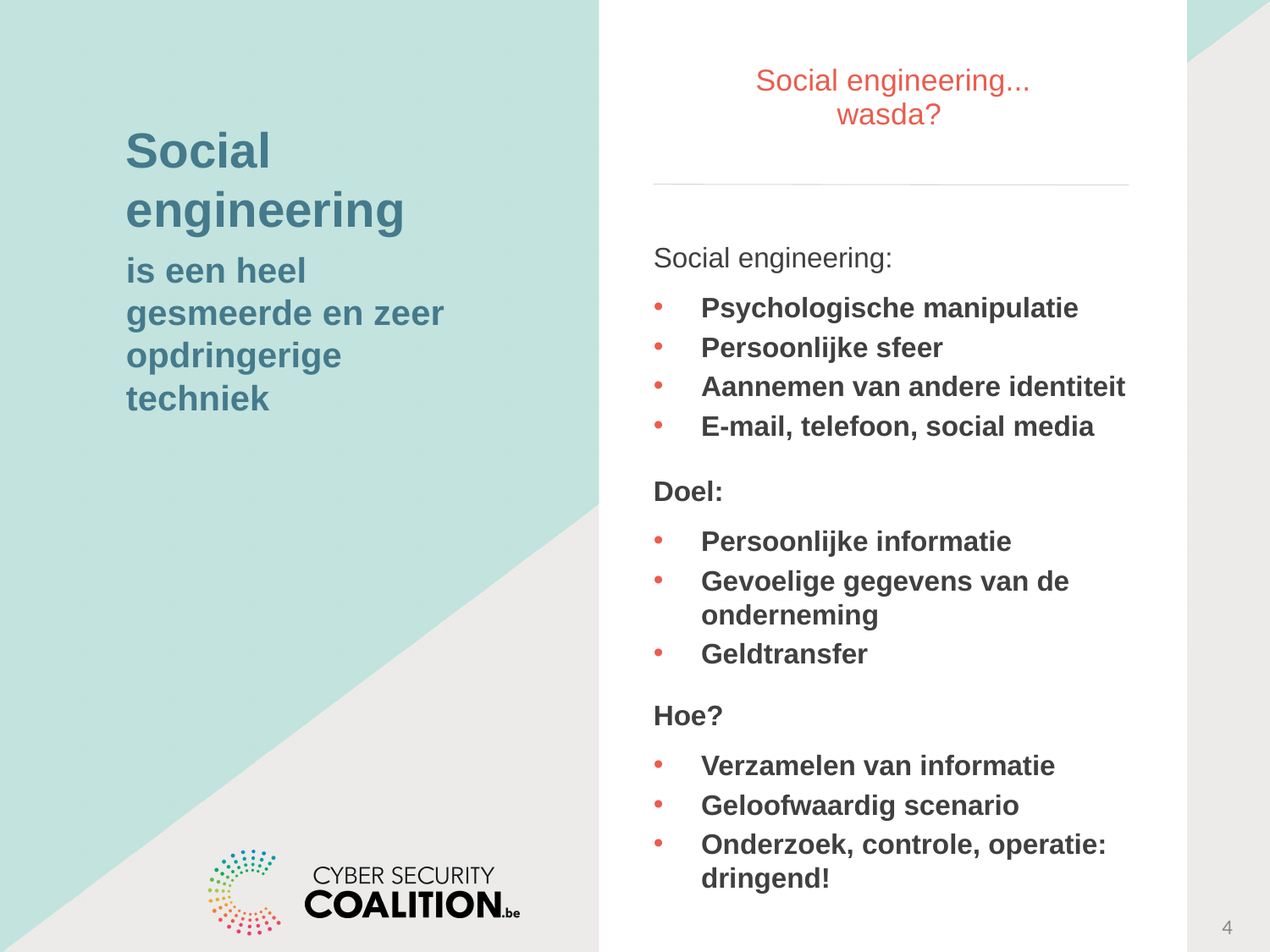

# Social engineering... wasda?
Social engineering
is een heel gesmeerde en zeer opdringerige techniek
Social engineering:
Psychologische manipulatie
Persoonlijke sfeer
Aannemen van andere identiteit
E-mail, telefoon, social media

Doel:
Persoonlijke informatie
Gevoelige gegevens van de onderneming
Geldtransfer

Hoe?
Verzamelen van informatie
Geloofwaardig scenario
Onderzoek, controle, operatie: dringend!
4